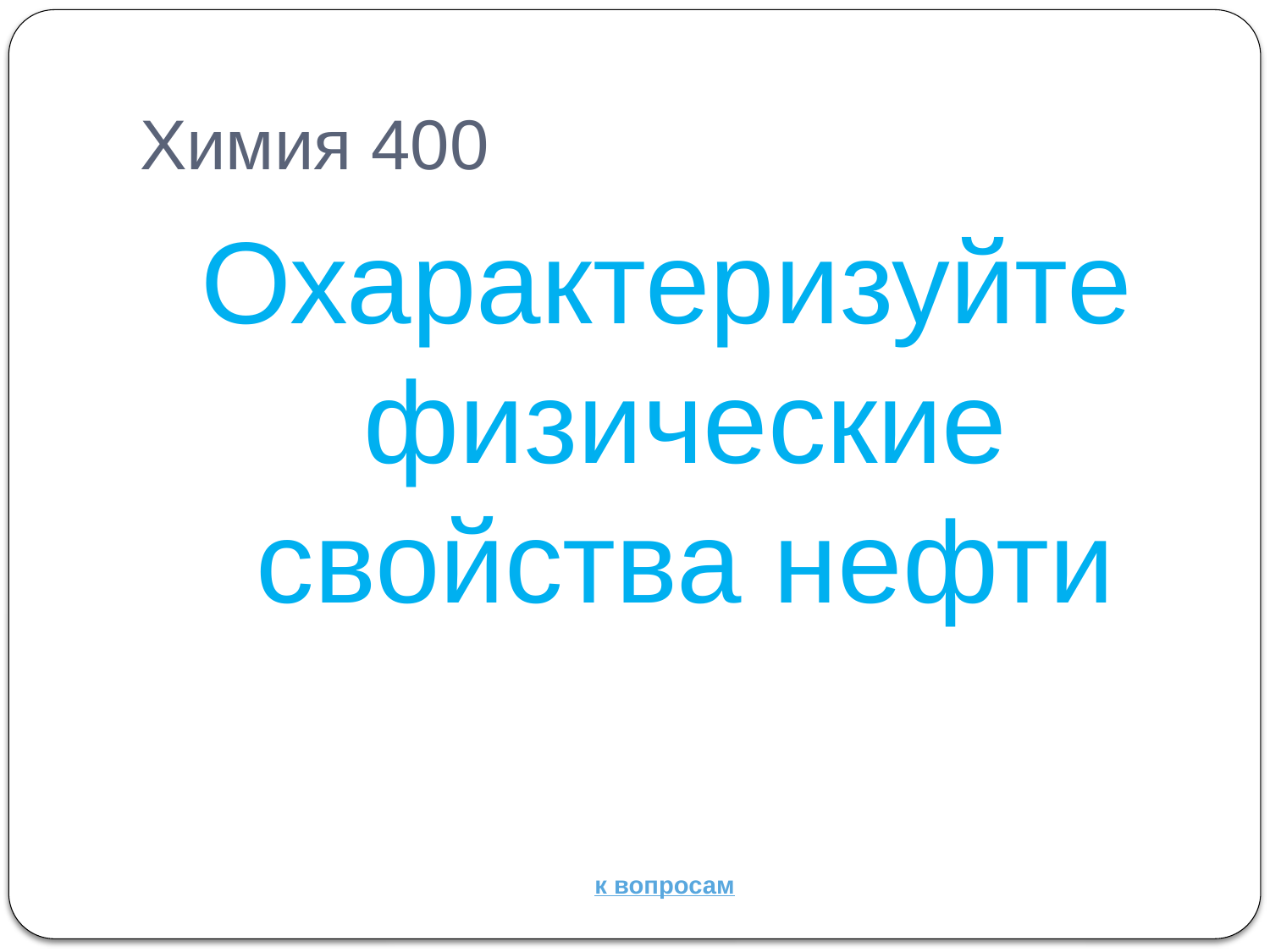

# Химия 400
Охарактеризуйте физические свойства нефти
к вопросам